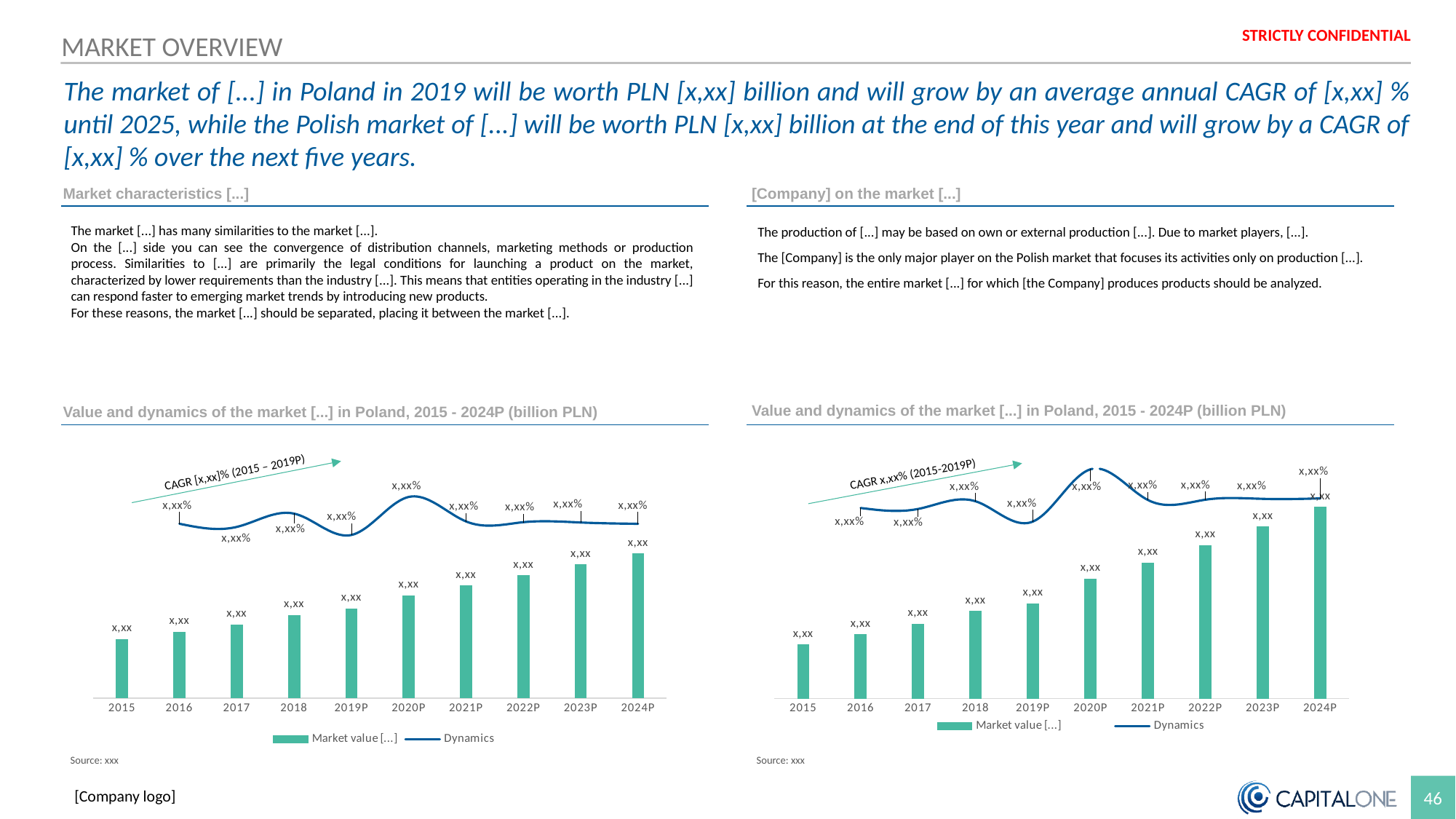

MARKET OVERVIEW
The market of [...] in Poland in 2019 will be worth PLN [x,xx] billion and will grow by an average annual CAGR of [x,xx] % until 2025, while the Polish market of [...] will be worth PLN [x,xx] billion at the end of this year and will grow by a CAGR of [x,xx] % over the next five years.
Market characteristics [...]
[Company] on the market [...]
The market [...] has many similarities to the market [...].
On the [...] side you can see the convergence of distribution channels, marketing methods or production process. Similarities to [...] are primarily the legal conditions for launching a product on the market, characterized by lower requirements than the industry [...]. This means that entities operating in the industry [...] can respond faster to emerging market trends by introducing new products.
For these reasons, the market [...] should be separated, placing it between the market [...].

The production of [...] may be based on own or external production [...]. Due to market players, [...].
The [Company] is the only major player on the Polish market that focuses its activities only on production [...].
For this reason, the entire market [...] for which [the Company] produces products should be analyzed.
Value and dynamics of the market [...] in Poland, 2015 - 2024P (billion PLN)
Value and dynamics of the market [...] in Poland, 2015 - 2024P (billion PLN)
CAGR [x,xx]% (2015 – 2019P)
CAGR x,xx% (2015-2019P)

[unsupported chart]

### Chart

| Category | Market value [...] | Dynamics |
|---|---|---|
| 2015 | 2.703 | None |
| 2016 | 2.835 | 0.04883462819089912 |
| 2017 | 2.97 | 0.04761904761904767 |
| 2018 | 3.141 | 0.05757575757575761 |
| 2019P | 3.239 | 0.031200254695956664 |
| 2020P | 3.561 | 0.0994133991972832 |
| 2021P | 3.772 | 0.059253018814939606 |
| 2022P | 3.997 | 0.059650053022269445 |
| 2023P | 4.24 | 0.060795596697523324 |
| 2024P | 4.5 | 0.061320754716981174 |
Source: xxx
Source: xxx